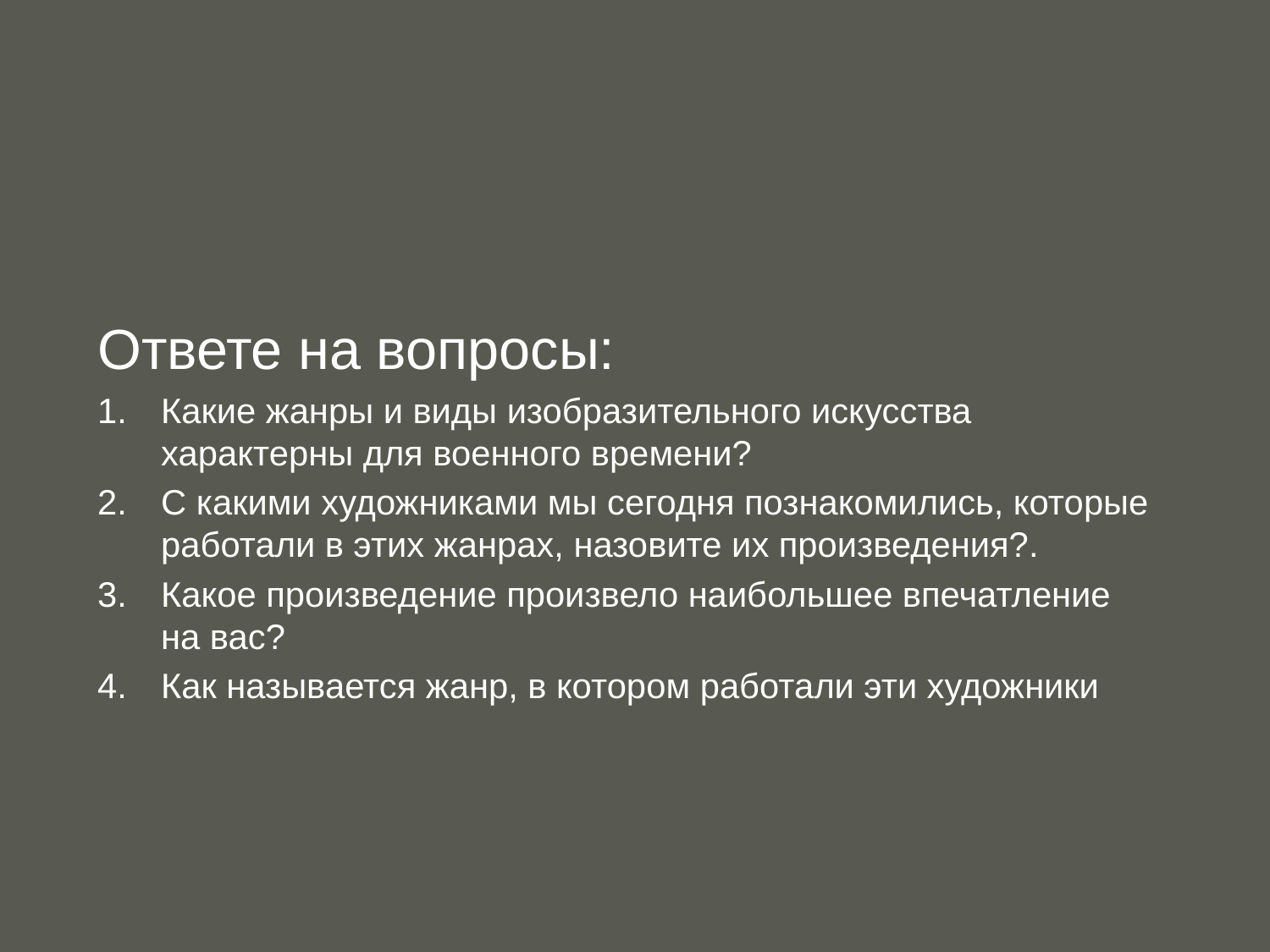

Ответе на вопросы:
Какие жанры и виды изобразительного искусства характерны для военного времени?
С какими художниками мы сегодня познакомились, которые работали в этих жанрах, назовите их произведения?.
Какое произведение произвело наибольшее впечатление на вас?
Как называется жанр, в котором работали эти художники